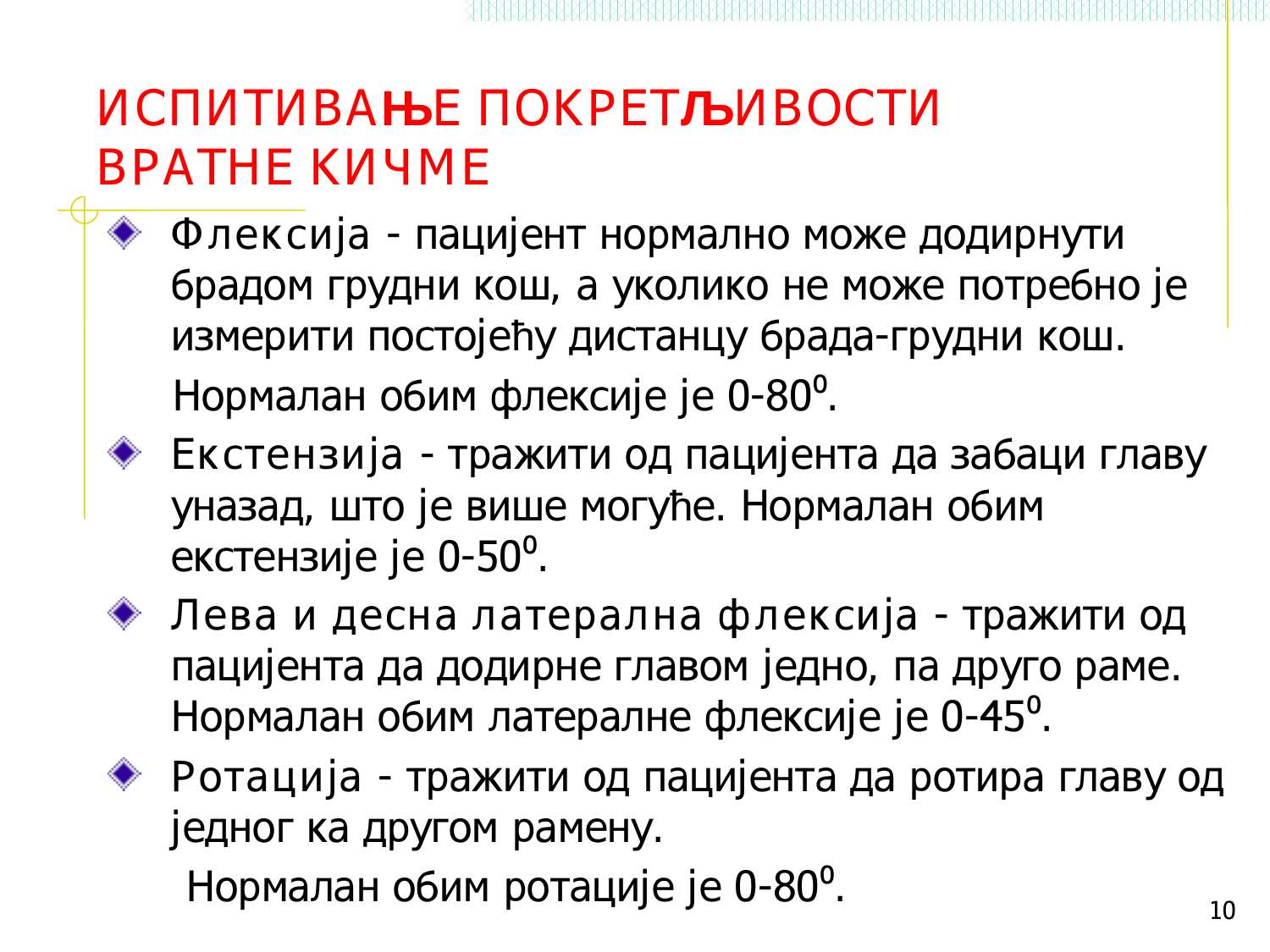

# ИСПИТИВАЊЕ ПОКРЕТЉИВОСТИ ВРАТНЕ КИЧМЕ
Флексија - пацијент нормално може додирнути брадом грудни кош, а уколико не може потребно је измерити постојећу дистанцу брада-грудни кош.
     Нормалан обим флексије је 0-80⁰.
Екстензија - тражити од пацијента да забаци главу уназад, што је више могуће. Нормалан обим екстензије је 0-50⁰.
Лева и десна латерална флексија - тражити од пацијента да додирне главом једно, па друго раме. Нормалан обим латералне флексије је 0-45⁰.
Ротација - тражити од пацијента да ротира главу од једног ка другом рамену.
      Нормалан обим ротације је 0-80⁰.
10